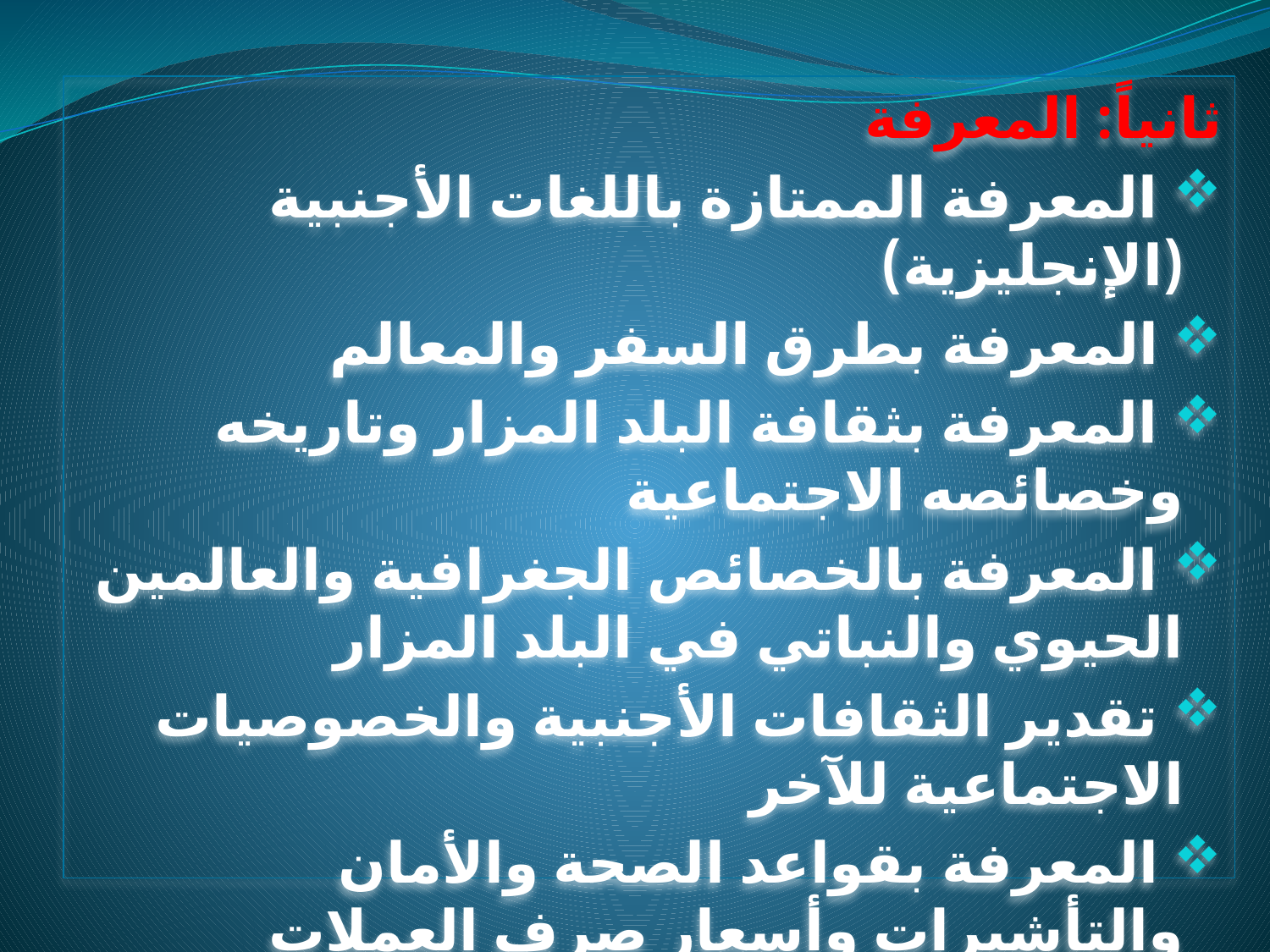

ثانياً: المعرفة
 المعرفة الممتازة باللغات الأجنبية (الإنجليزية)
 المعرفة بطرق السفر والمعالم
 المعرفة بثقافة البلد المزار وتاريخه وخصائصه الاجتماعية
 المعرفة بالخصائص الجغرافية والعالمين الحيوي والنباتي في البلد المزار
 تقدير الثقافات الأجنبية والخصوصيات الاجتماعية للآخر
 المعرفة بقواعد الصحة والأمان والتأشيرات وأسعار صرف العملات
 المعرفة بتقديم الإسعاف الأولى.